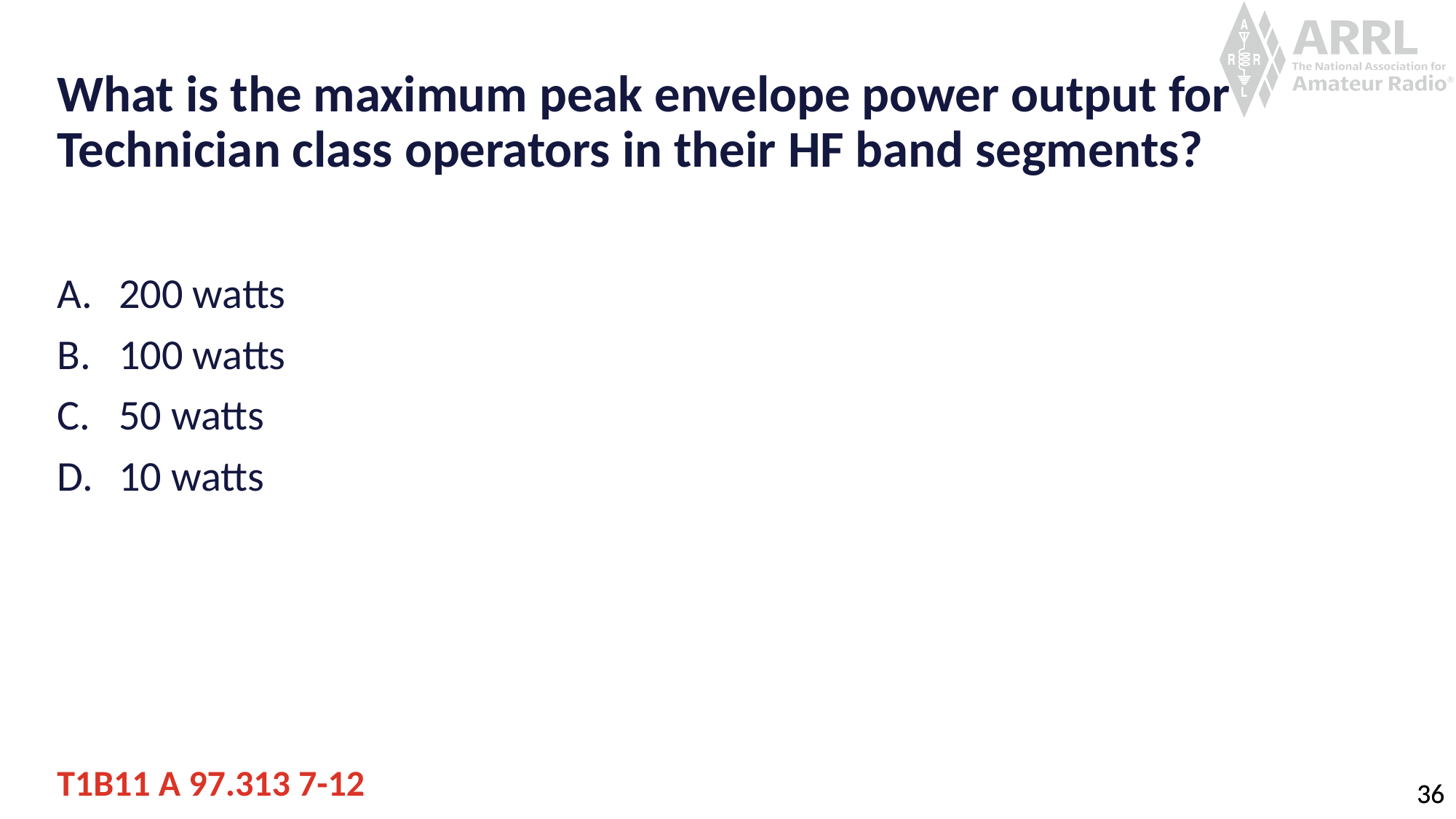

# What is the maximum peak envelope power output for Technician class operators in their HF band segments?
200 watts
100 watts
50 watts
10 watts
T1B11 A 97.313 7-12